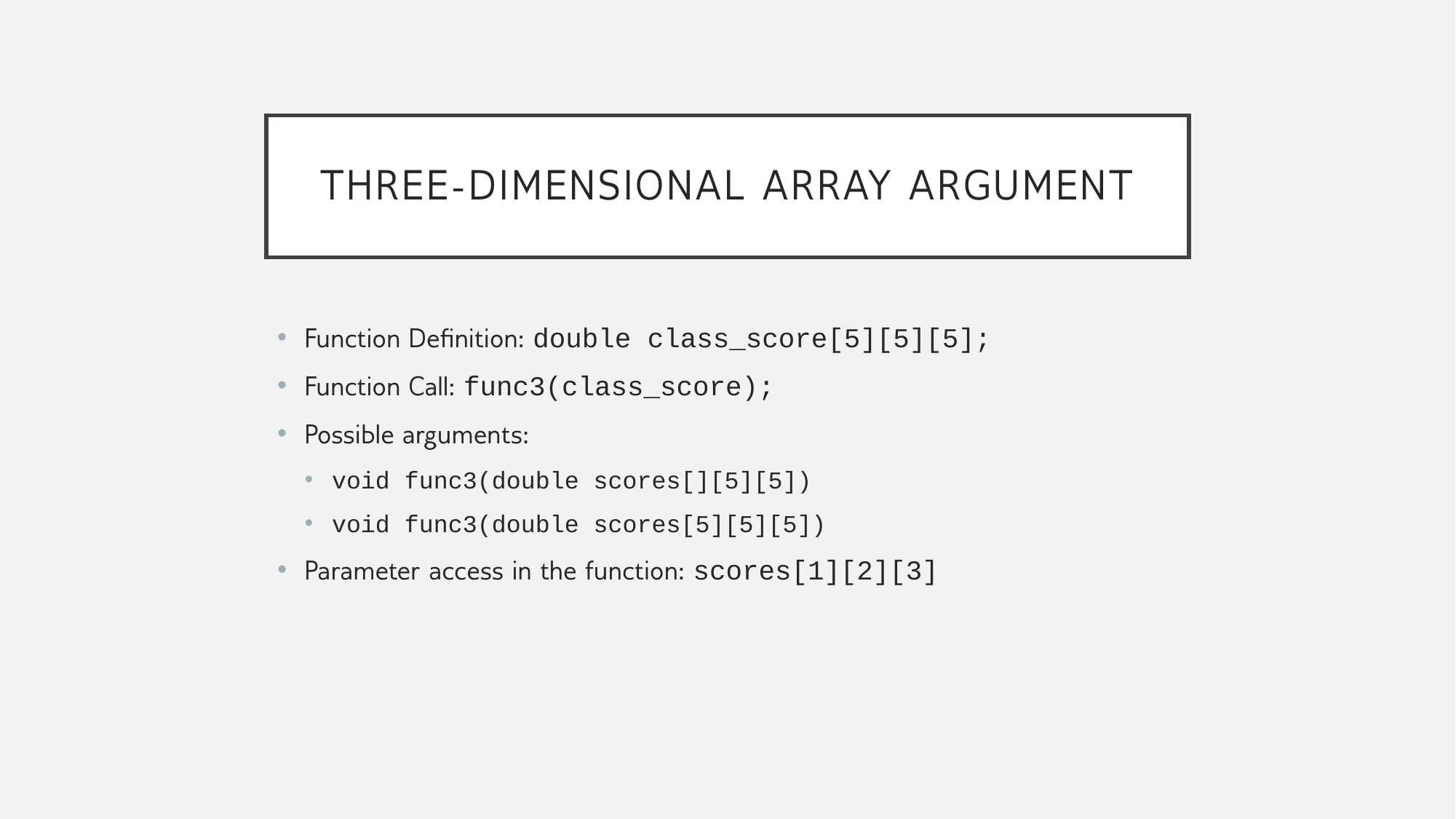

# three-Dimensional Array Argument
Function Definition: double class_score[5][5][5];
Function Call: func3(class_score);
Possible arguments:
void func3(double scores[][5][5])
void func3(double scores[5][5][5])
Parameter access in the function: scores[1][2][3]